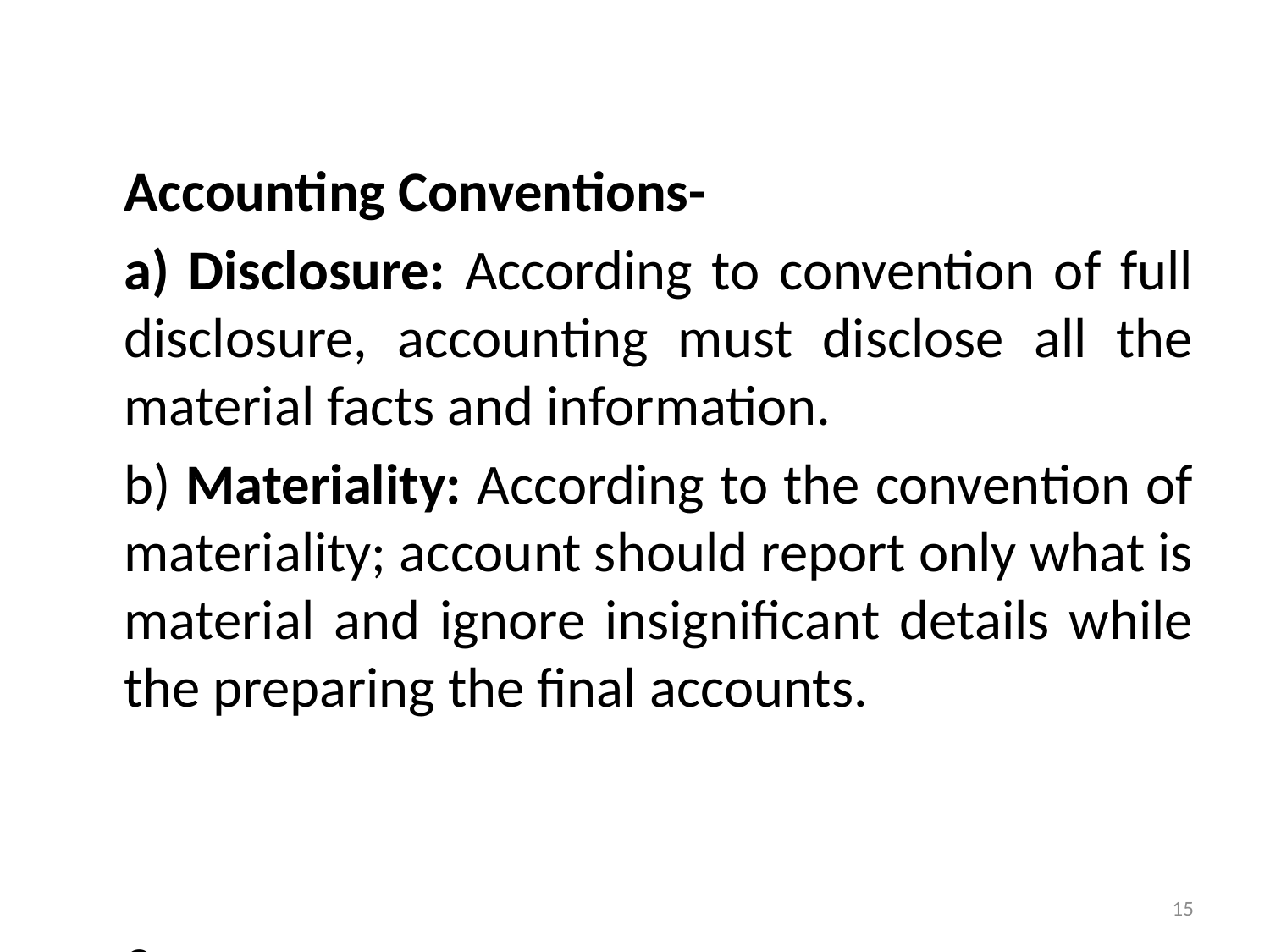

Accounting Conventions-
	a) Disclosure: According to convention of full disclosure, accounting must disclose all the material facts and information.
	b) Materiality: According to the convention of materiality; account should report only what is material and ignore insignificant details while the preparing the final accounts.
																							                  Con…

15